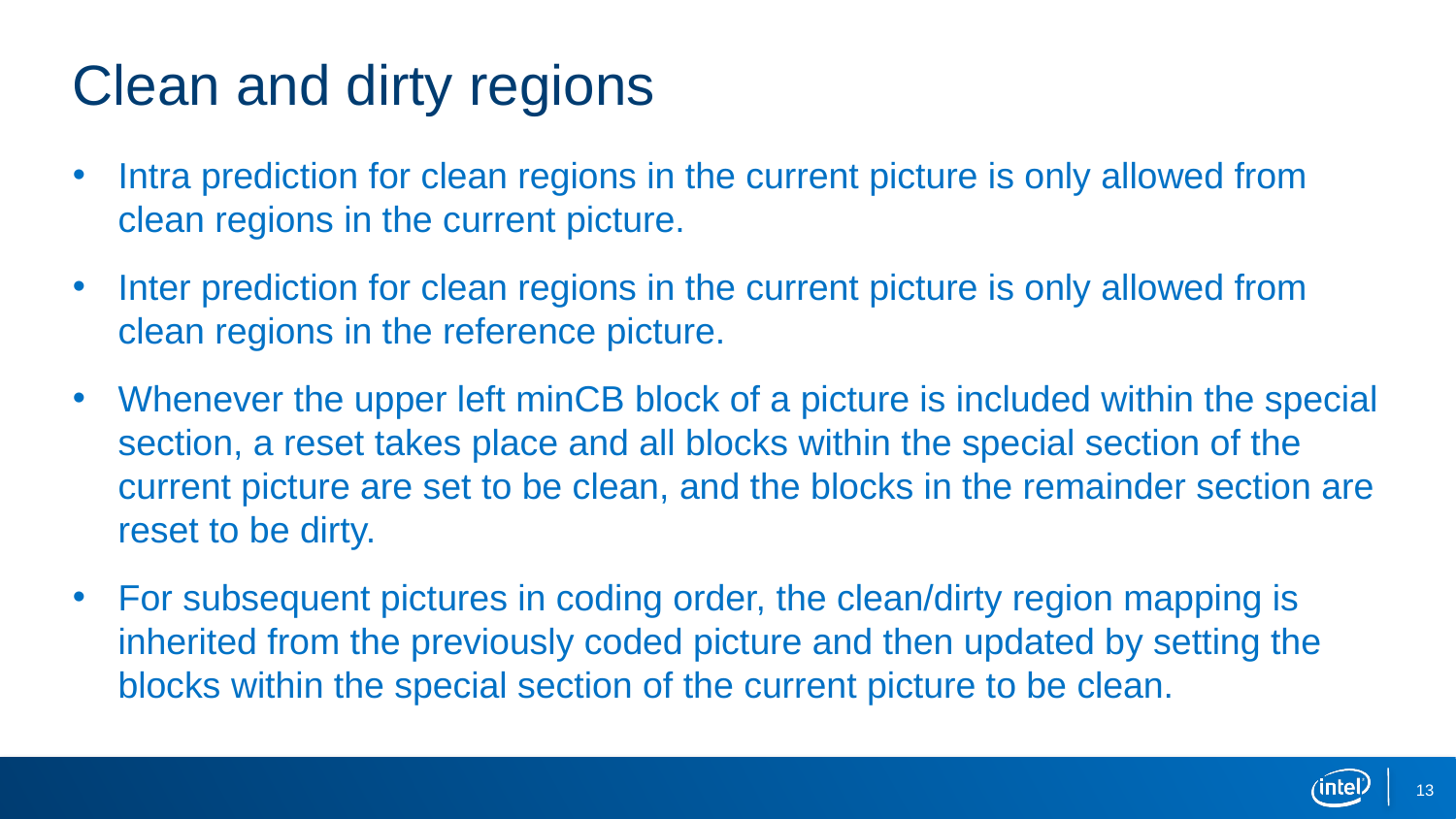

# Clean and dirty regions
Intra prediction for clean regions in the current picture is only allowed from clean regions in the current picture.
Inter prediction for clean regions in the current picture is only allowed from clean regions in the reference picture.
Whenever the upper left minCB block of a picture is included within the special section, a reset takes place and all blocks within the special section of the current picture are set to be clean, and the blocks in the remainder section are reset to be dirty.
For subsequent pictures in coding order, the clean/dirty region mapping is inherited from the previously coded picture and then updated by setting the blocks within the special section of the current picture to be clean.
13